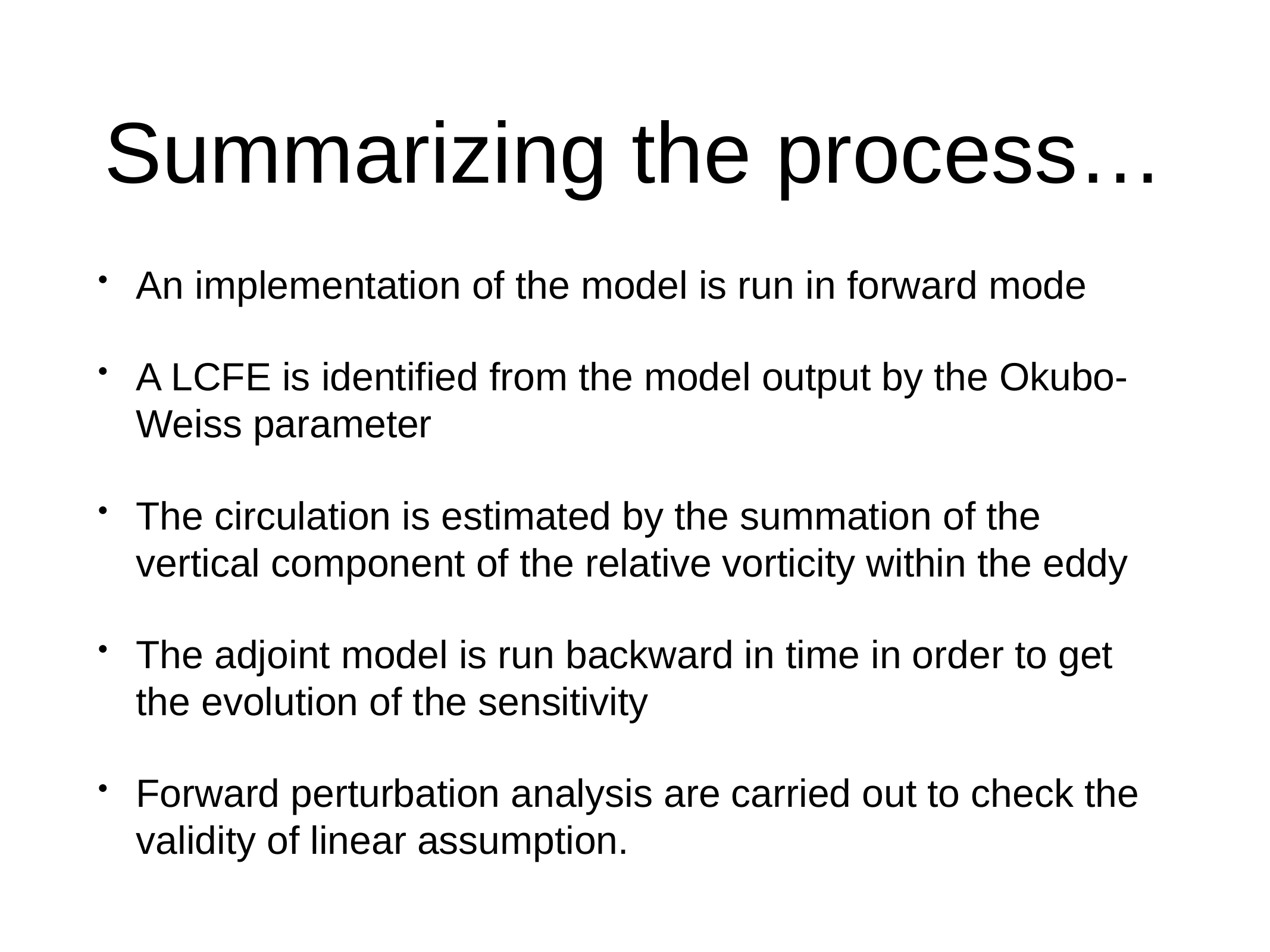

# Summarizing the process…
An implementation of the model is run in forward mode
A LCFE is identified from the model output by the Okubo-Weiss parameter
The circulation is estimated by the summation of the vertical component of the relative vorticity within the eddy
The adjoint model is run backward in time in order to get the evolution of the sensitivity
Forward perturbation analysis are carried out to check the validity of linear assumption.